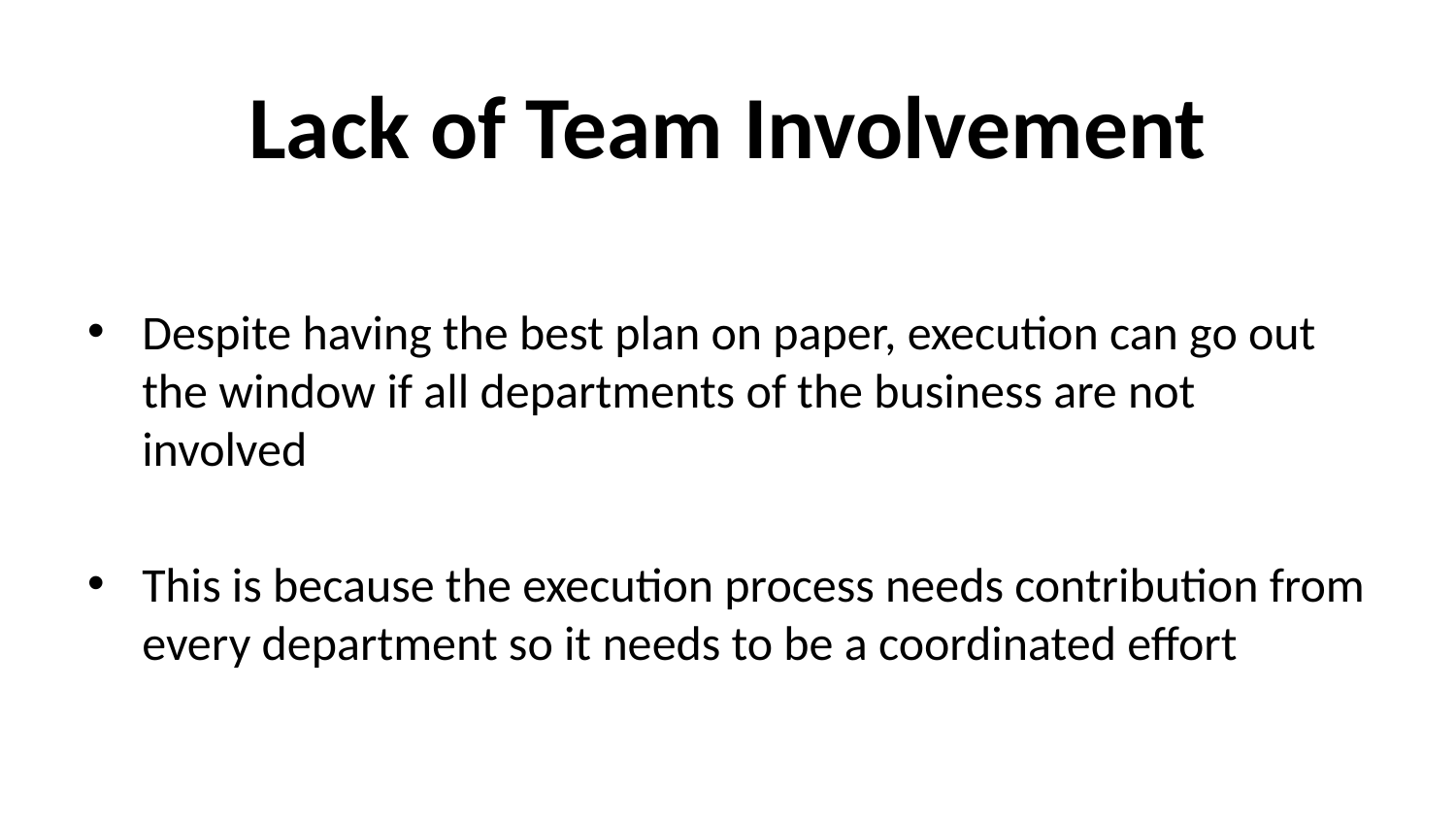

# Lack of Team Involvement
Despite having the best plan on paper, execution can go out the window if all departments of the business are not involved

This is because the execution process needs contribution from every department so it needs to be a coordinated effort